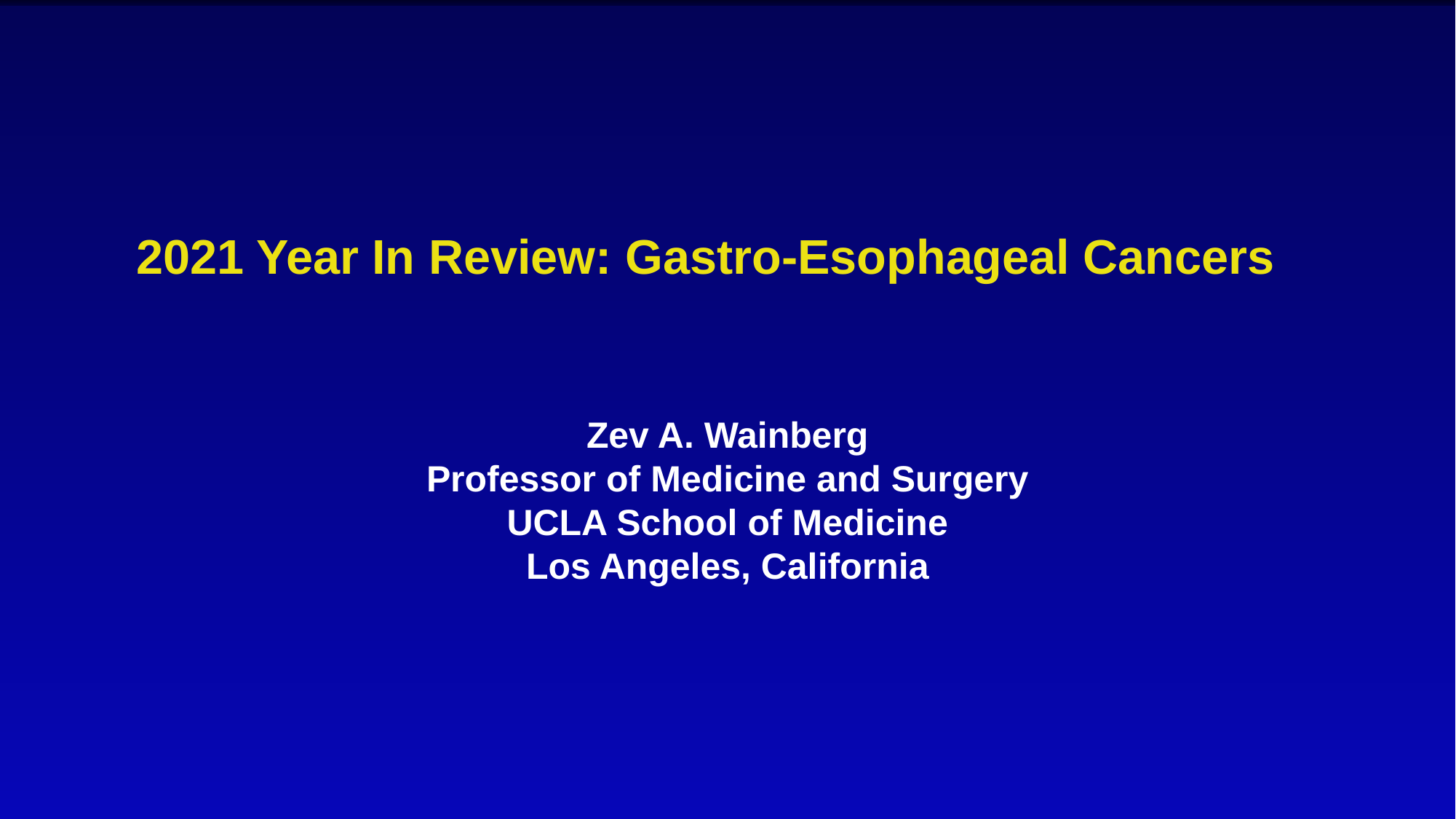

# 2021 Year In Review: Gastro-Esophageal Cancers
Zev A. Wainberg
Professor of Medicine and Surgery
UCLA School of Medicine
Los Angeles, California